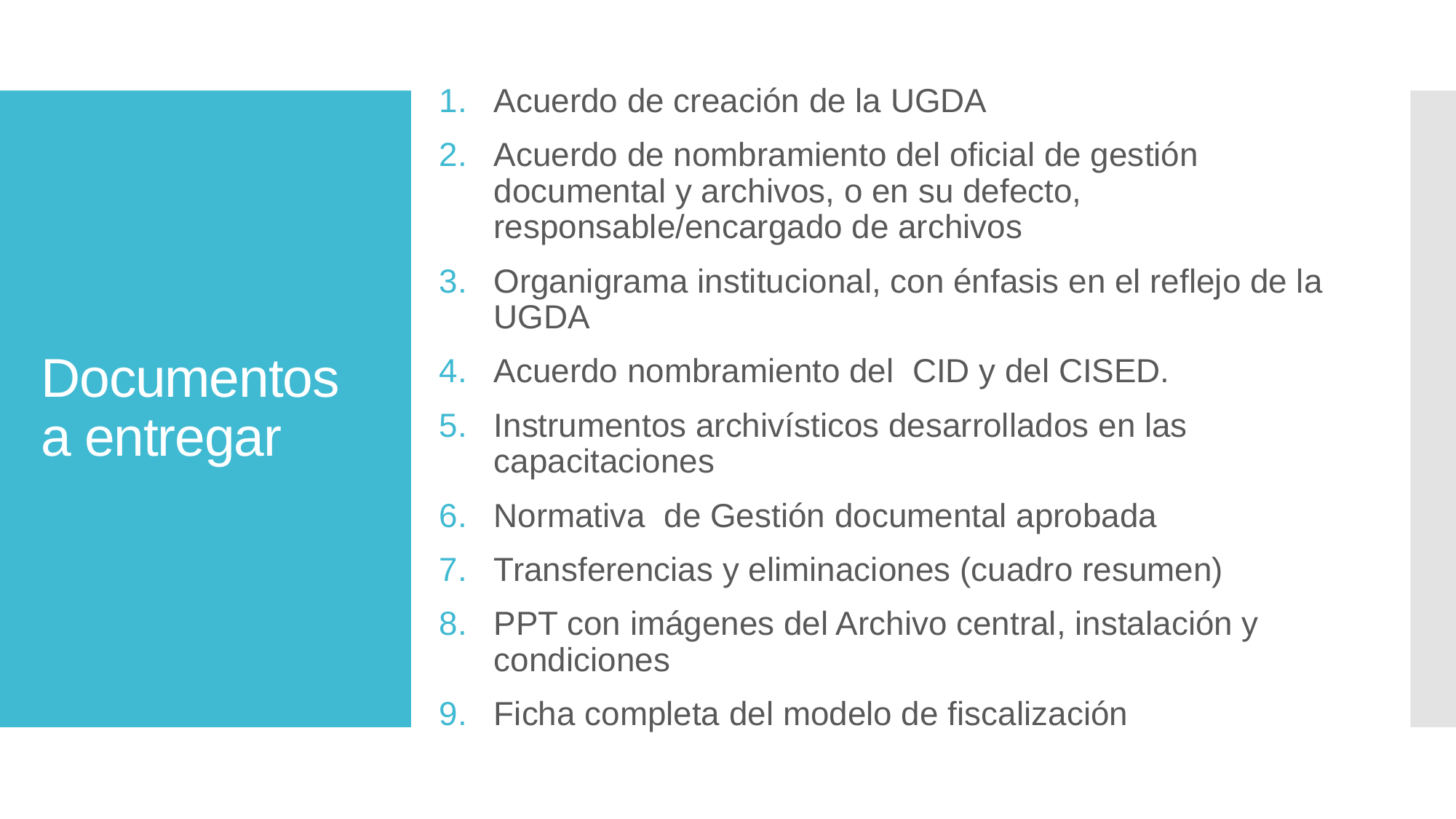

Acuerdo de creación de la UGDA
Acuerdo de nombramiento del oficial de gestión documental y archivos, o en su defecto, responsable/encargado de archivos
Organigrama institucional, con énfasis en el reflejo de la UGDA
Acuerdo nombramiento del  CID y del CISED.
Instrumentos archivísticos desarrollados en las capacitaciones
Normativa  de Gestión documental aprobada
Transferencias y eliminaciones (cuadro resumen)
PPT con imágenes del Archivo central, instalación y condiciones
Ficha completa del modelo de fiscalización
# Documentos a entregar